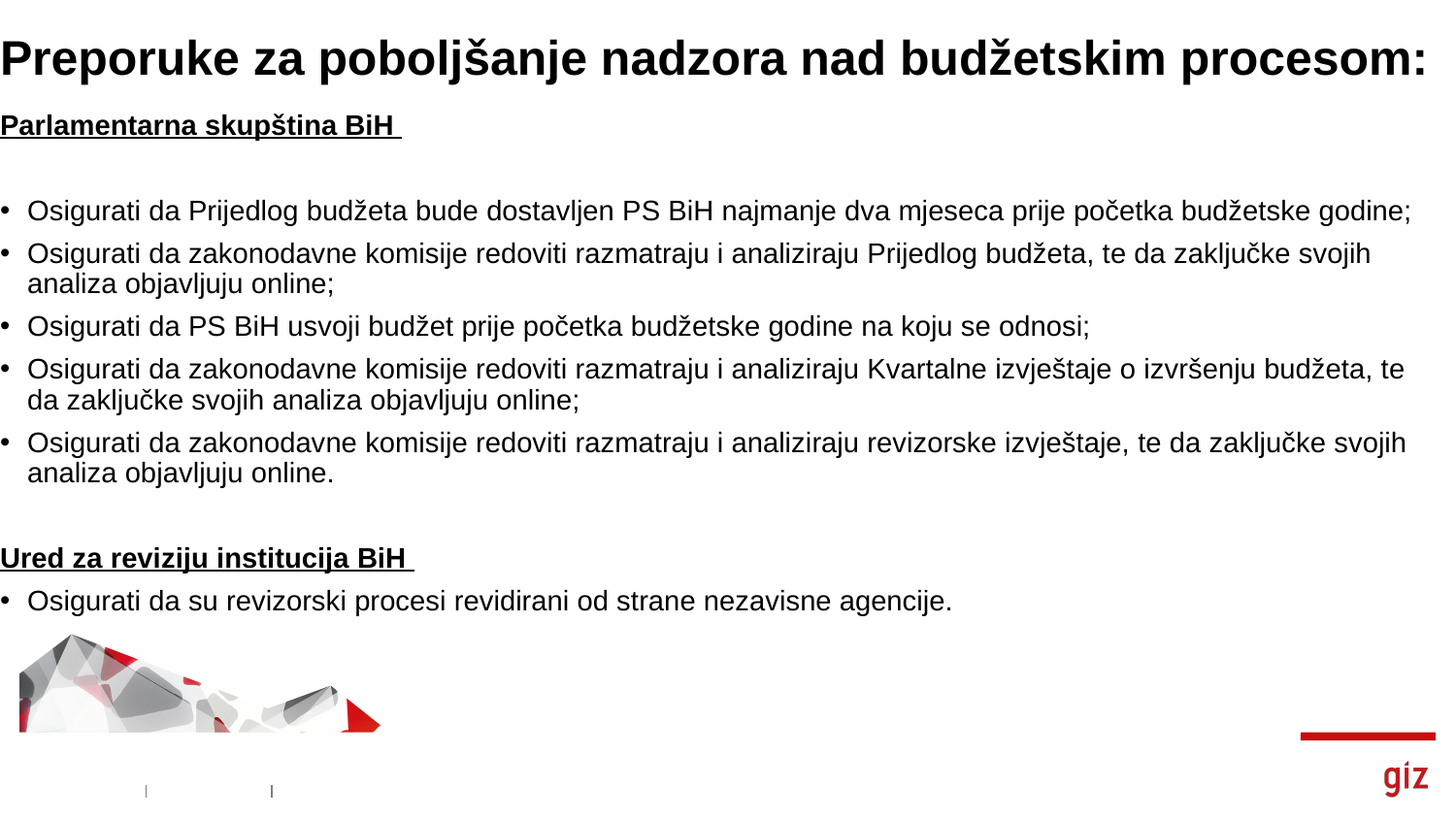

# Preporuke za poboljšanje nadzora nad budžetskim procesom:
Parlamentarna skupština BiH

Osigurati da Prijedlog budžeta bude dostavljen PS BiH najmanje dva mjeseca prije početka budžetske godine;
Osigurati da zakonodavne komisije redoviti razmatraju i analiziraju Prijedlog budžeta, te da zaključke svojih analiza objavljuju online;
Osigurati da PS BiH usvoji budžet prije početka budžetske godine na koju se odnosi;
Osigurati da zakonodavne komisije redoviti razmatraju i analiziraju Kvartalne izvještaje o izvršenju budžeta, te da zaključke svojih analiza objavljuju online;
Osigurati da zakonodavne komisije redoviti razmatraju i analiziraju revizorske izvještaje, te da zaključke svojih analiza objavljuju online.

Ured za reviziju institucija BiH
Osigurati da su revizorski procesi revidirani od strane nezavisne agencije.